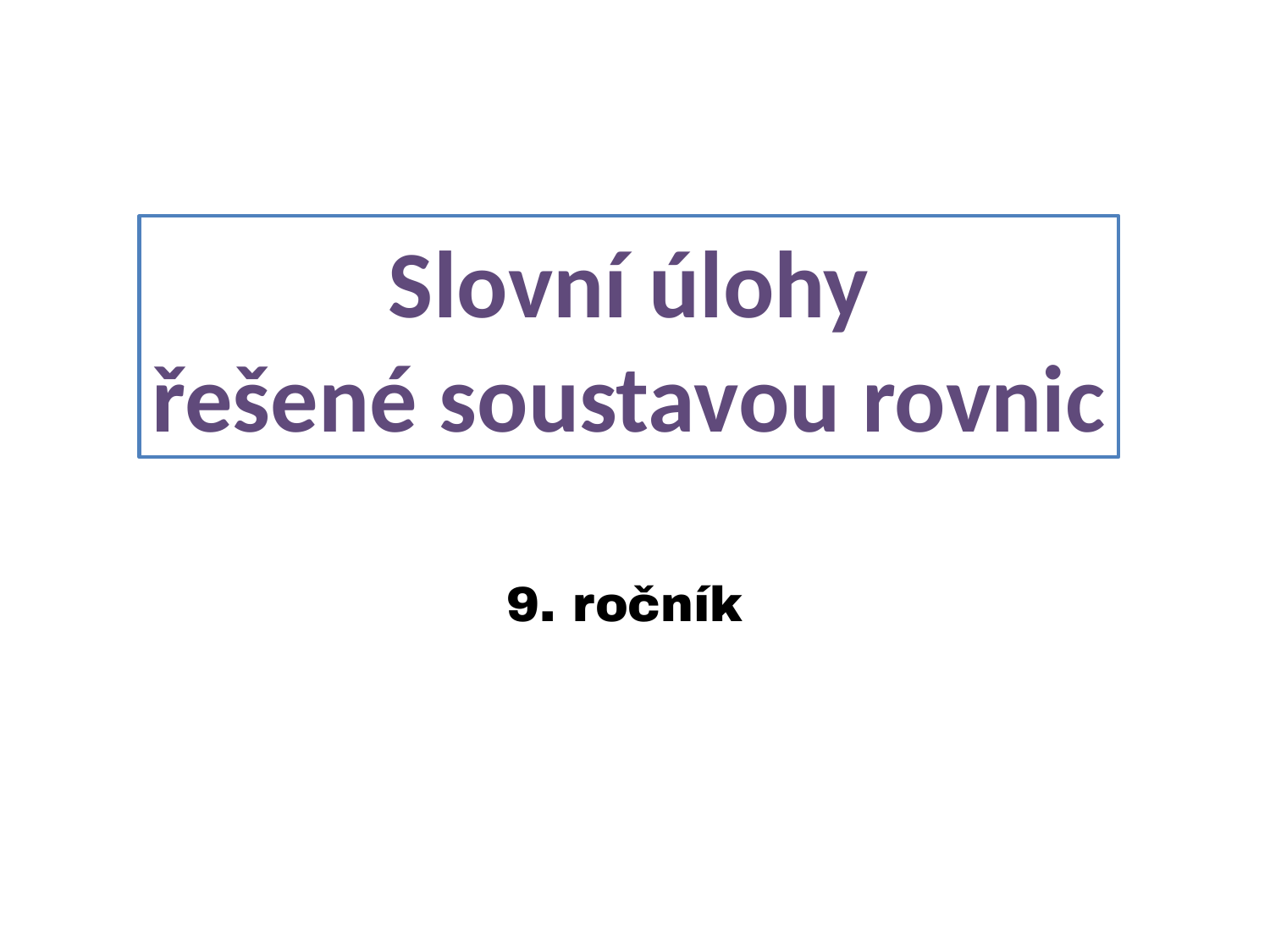

Slovní úlohy
řešené soustavou rovnic
9. ročník